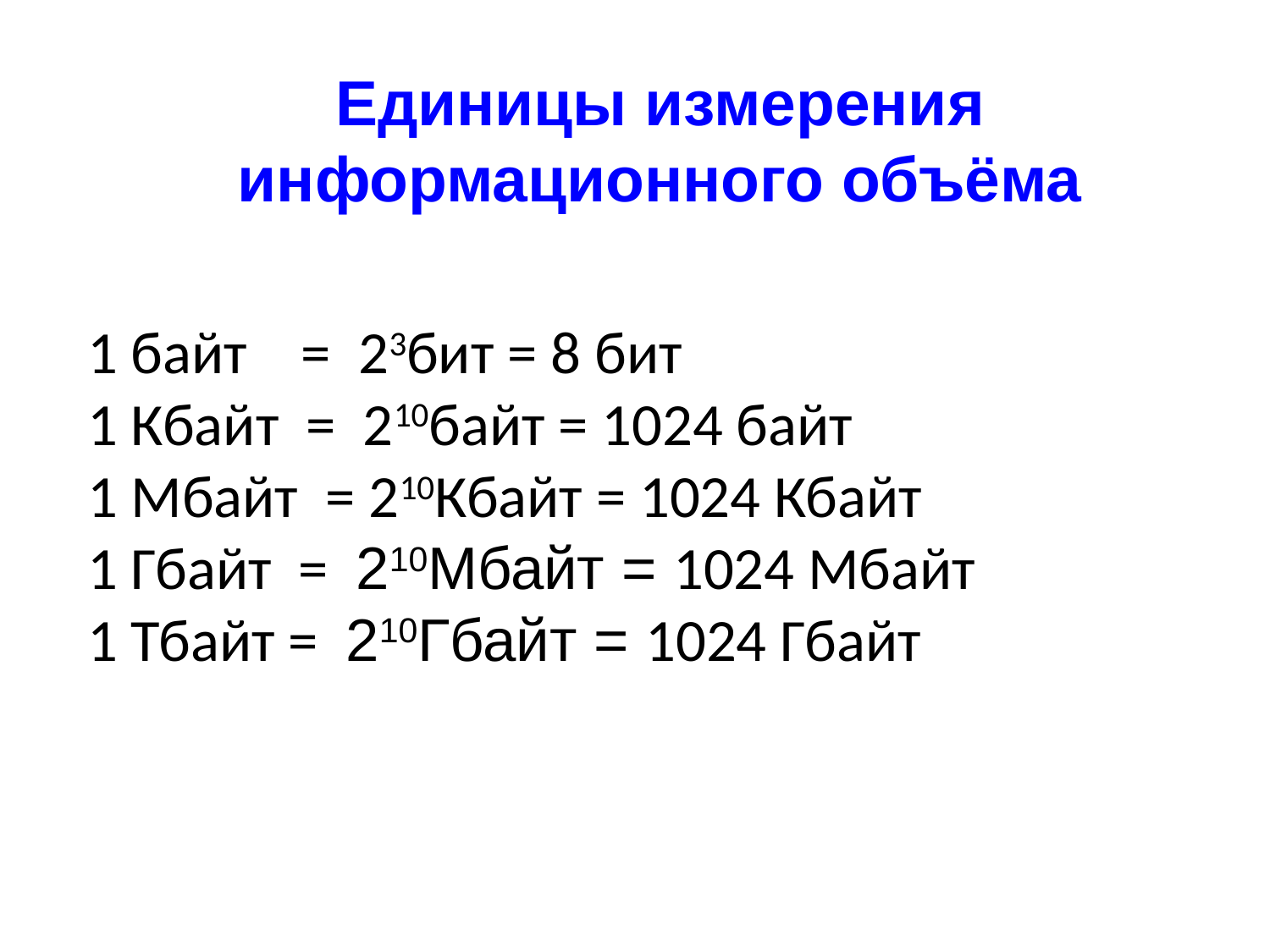

Единицы измерения информационного объёма
1 байт    =  23бит = 8 бит
1 Кбайт  =  210байт = 1024 байт
1 Мбайт  = 210Кбайт = 1024 Кбайт
1 Гбайт  =  210Мбайт = 1024 Мбайт
1 Тбайт =  210Гбайт = 1024 Гбайт